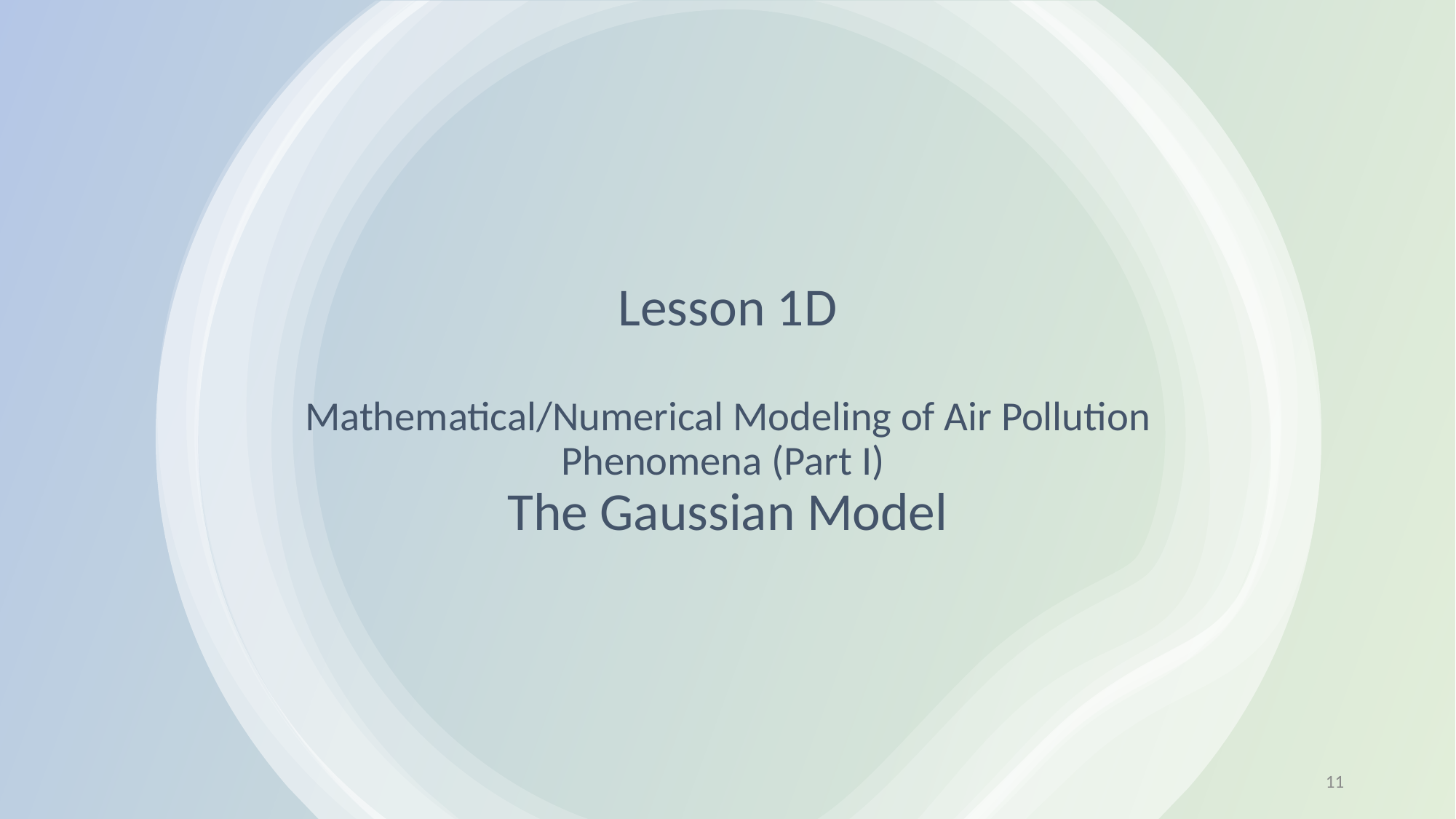

# Lesson 1D Mathematical/Numerical Modeling of Air Pollution Phenomena (Part I) The Gaussian Model
11